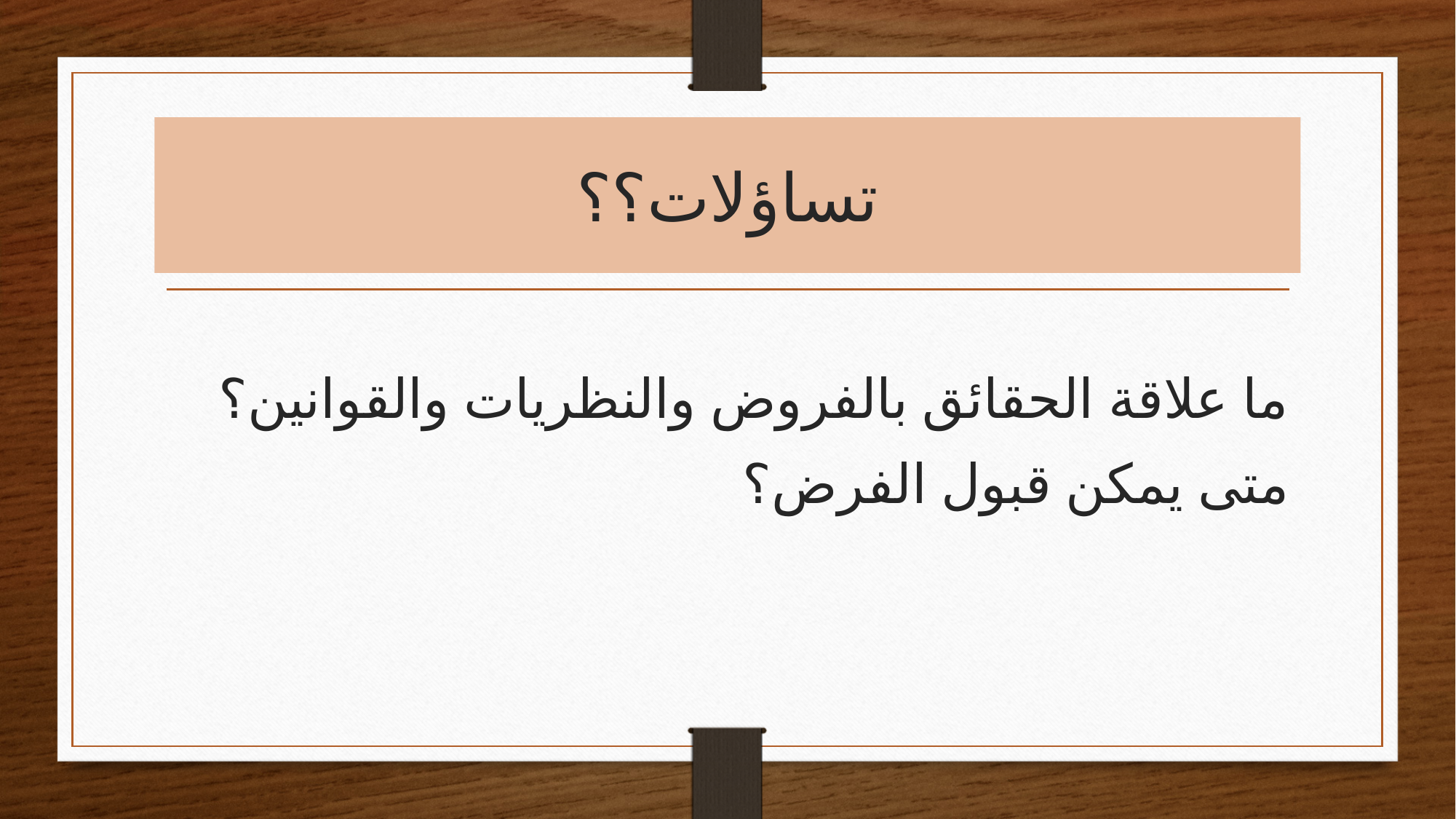

# تساؤلات؟؟

ما علاقة الحقائق بالفروض والنظريات والقوانين؟
متى يمكن قبول الفرض؟